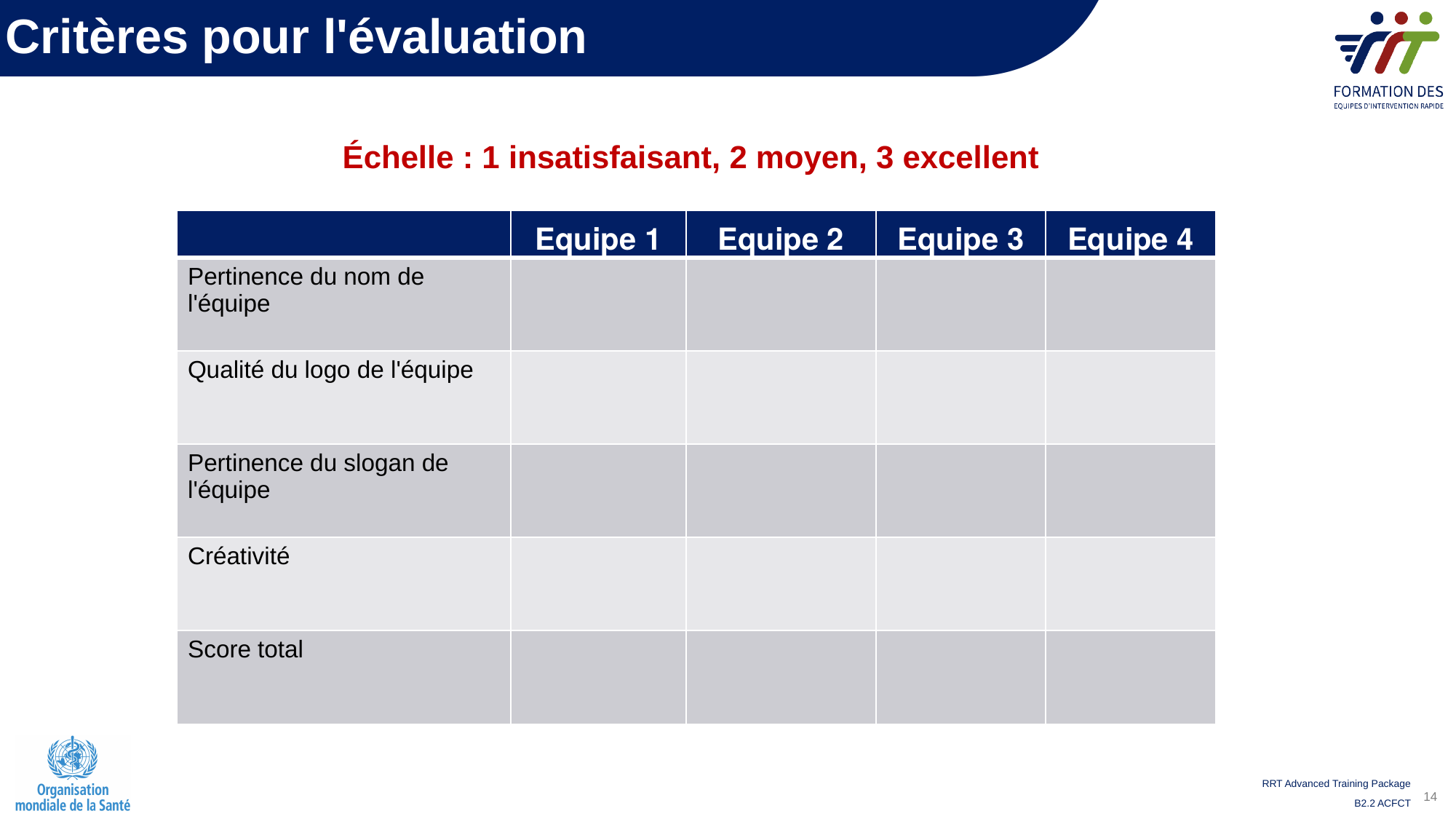

Critères pour l'évaluation
Échelle : 1 insatisfaisant, 2 moyen, 3 excellent
| ​ | Equipe 1​ | Equipe 2​ | Equipe 3​ | Equipe 4​ |
| --- | --- | --- | --- | --- |
| Pertinence du nom de l'équipe | ​ | ​ | ​ | ​ |
| Qualité du logo de l'équipe | ​ | ​ | ​ | ​ |
| Pertinence du slogan de l'équipe | ​ | ​ | ​ | ​ |
| Créativité  ​ | ​ | ​ | ​ | ​ |
| Score total ​  ​ | ​ | ​ | ​ | ​ |